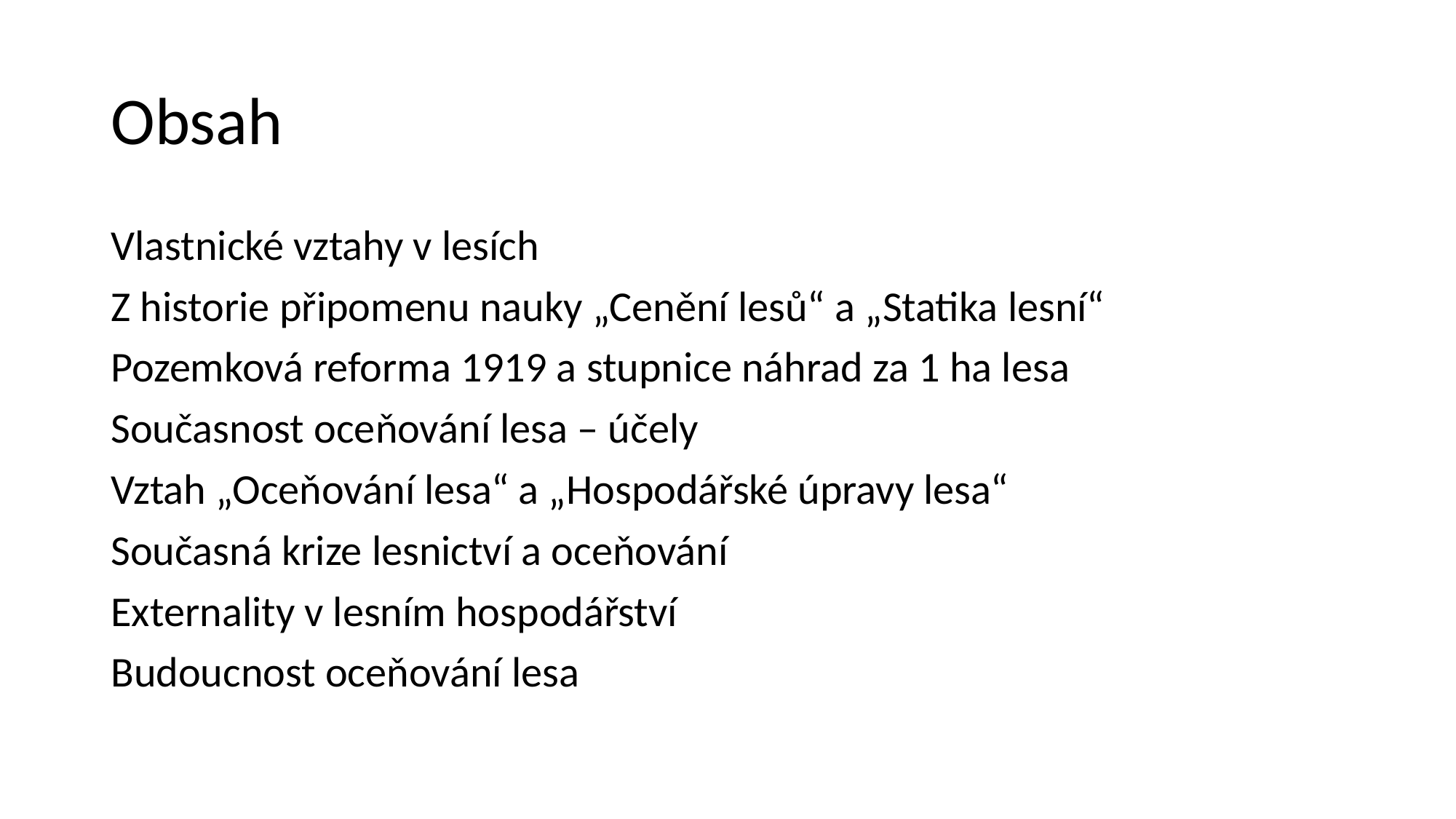

# Obsah
Vlastnické vztahy v lesích
Z historie připomenu nauky „Cenění lesů“ a „Statika lesní“
Pozemková reforma 1919 a stupnice náhrad za 1 ha lesa
Současnost oceňování lesa – účely
Vztah „Oceňování lesa“ a „Hospodářské úpravy lesa“
Současná krize lesnictví a oceňování
Externality v lesním hospodářství
Budoucnost oceňování lesa